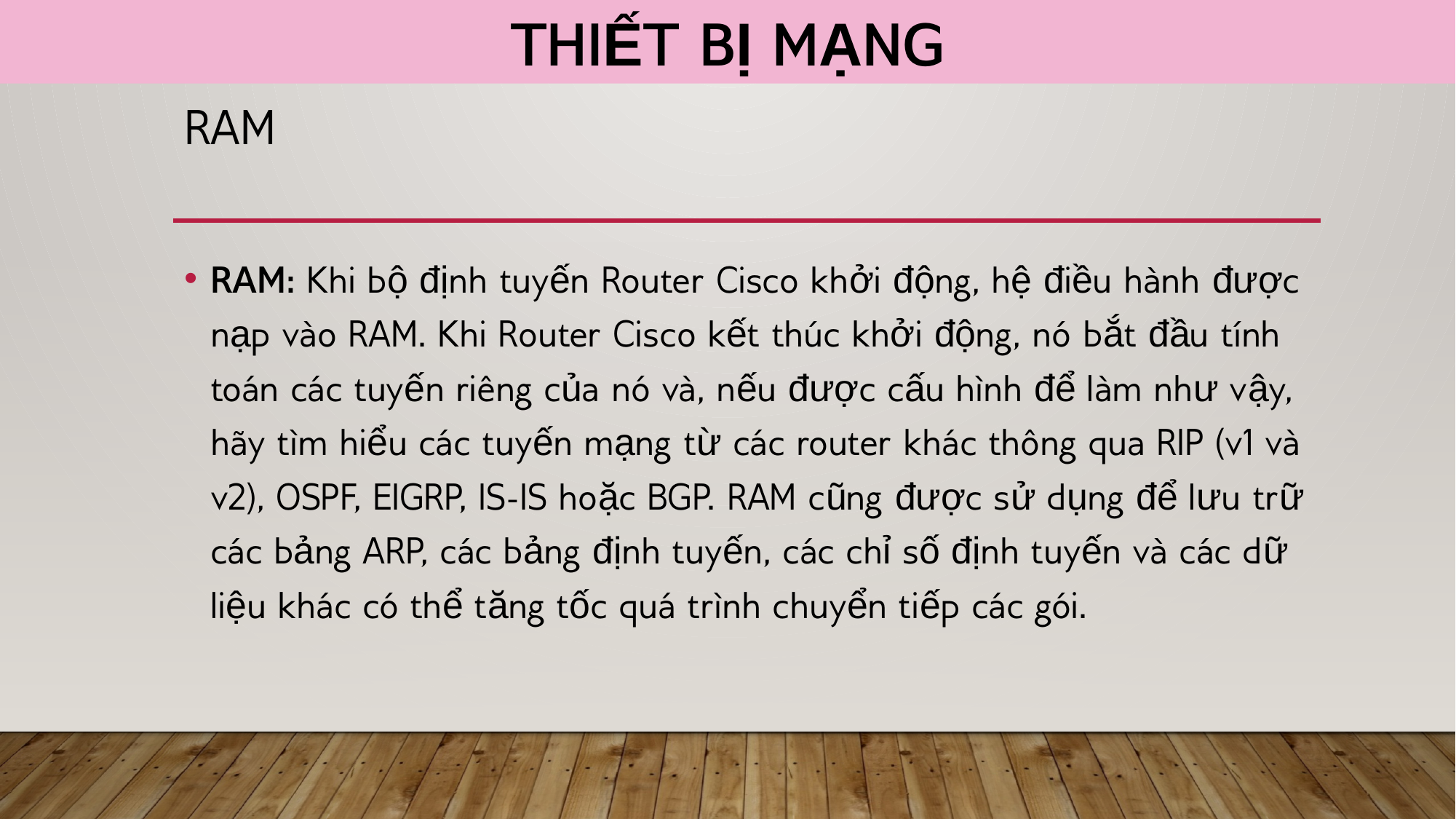

THIẾT BỊ MẠNG
# RAM
RAM: Khi bộ định tuyến Router Cisco khởi động, hệ điều hành được nạp vào RAM. Khi Router Cisco kết thúc khởi động, nó bắt đầu tính toán các tuyến riêng của nó và, nếu được cấu hình để làm như vậy, hãy tìm hiểu các tuyến mạng từ các router khác thông qua RIP (v1 và v2), OSPF, EIGRP, IS-IS hoặc BGP. RAM cũng được sử dụng để lưu trữ các bảng ARP, các bảng định tuyến, các chỉ số định tuyến và các dữ liệu khác có thể tăng tốc quá trình chuyển tiếp các gói.